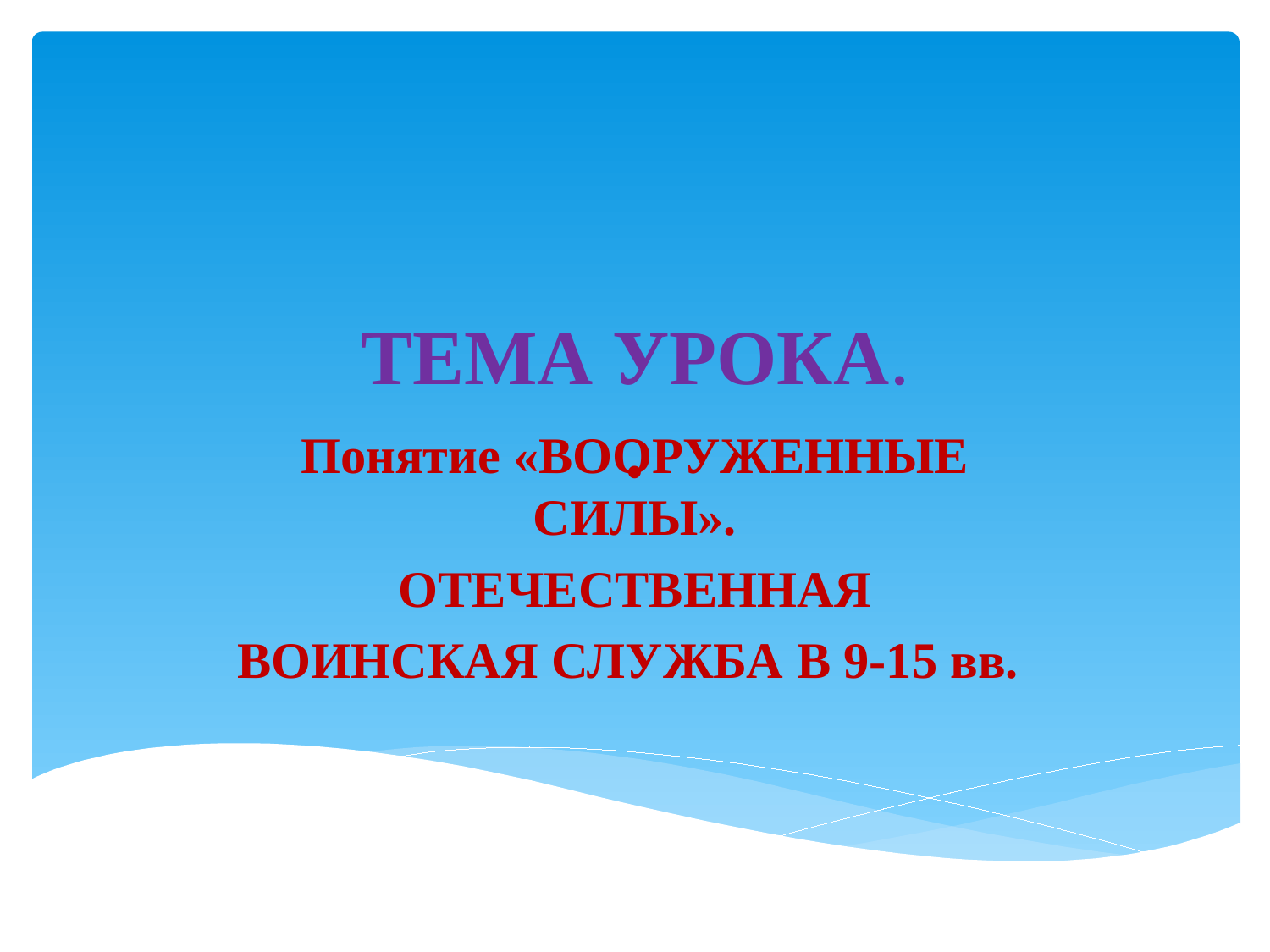

# ТЕМА УРОКА. .
Понятие «ВООРУЖЕННЫЕ СИЛЫ».
ОТЕЧЕСТВЕННАЯ
ВОИНСКАЯ СЛУЖБА В 9-15 вв.